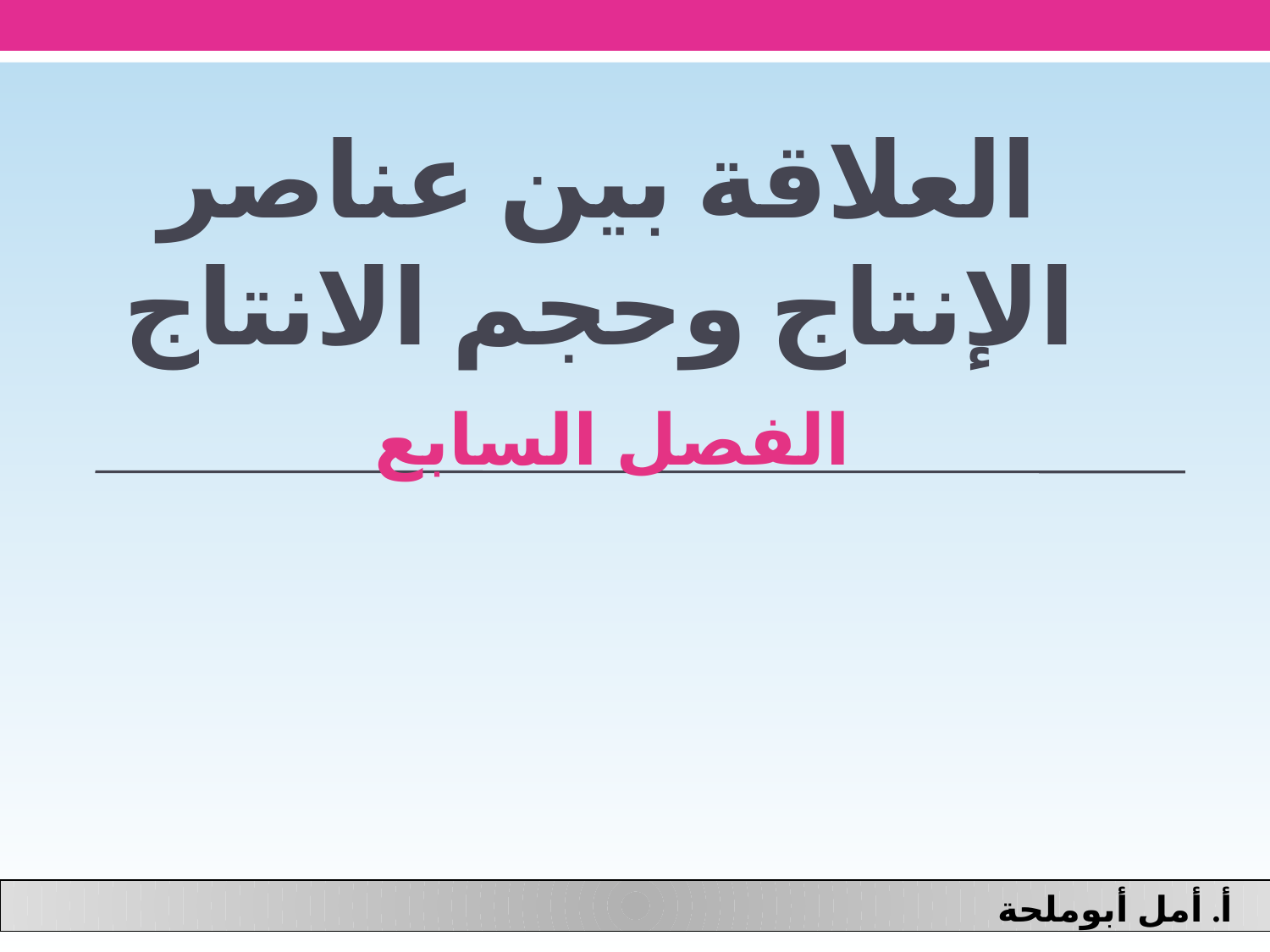

# العلاقة بين عناصر الإنتاج وحجم الانتاج
الفصل السابع

أ. أمل أبوملحة